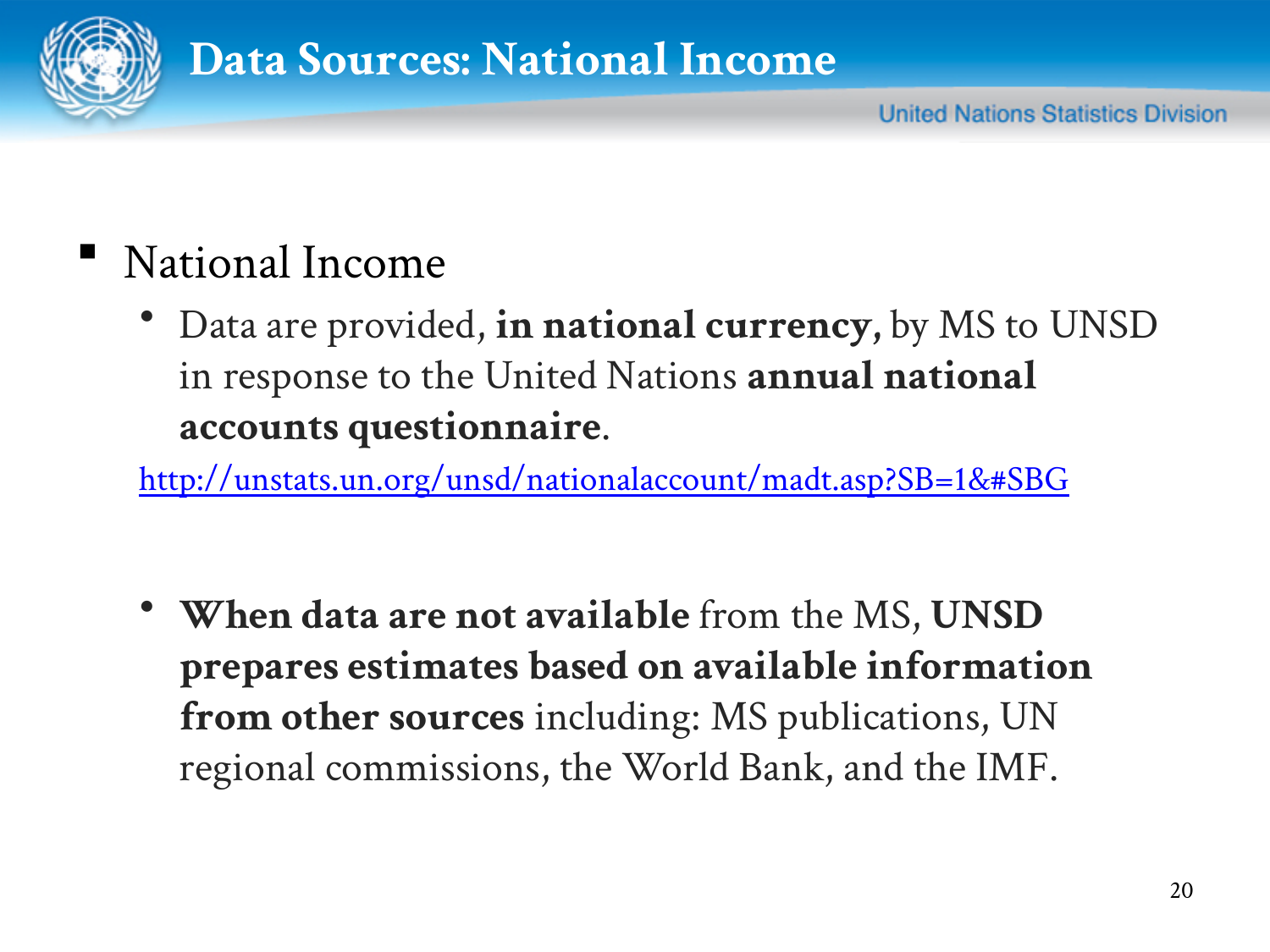

Data Sources: National Income
National Income
Data are provided, in national currency, by MS to UNSD in response to the United Nations annual national accounts questionnaire.
        http://unstats.un.org/unsd/nationalaccount/madt.asp?SB=1&#SBG

When data are not available from the MS, UNSD prepares estimates based on available information from other sources including: MS publications, UN regional commissions, the World Bank, and the IMF.
20